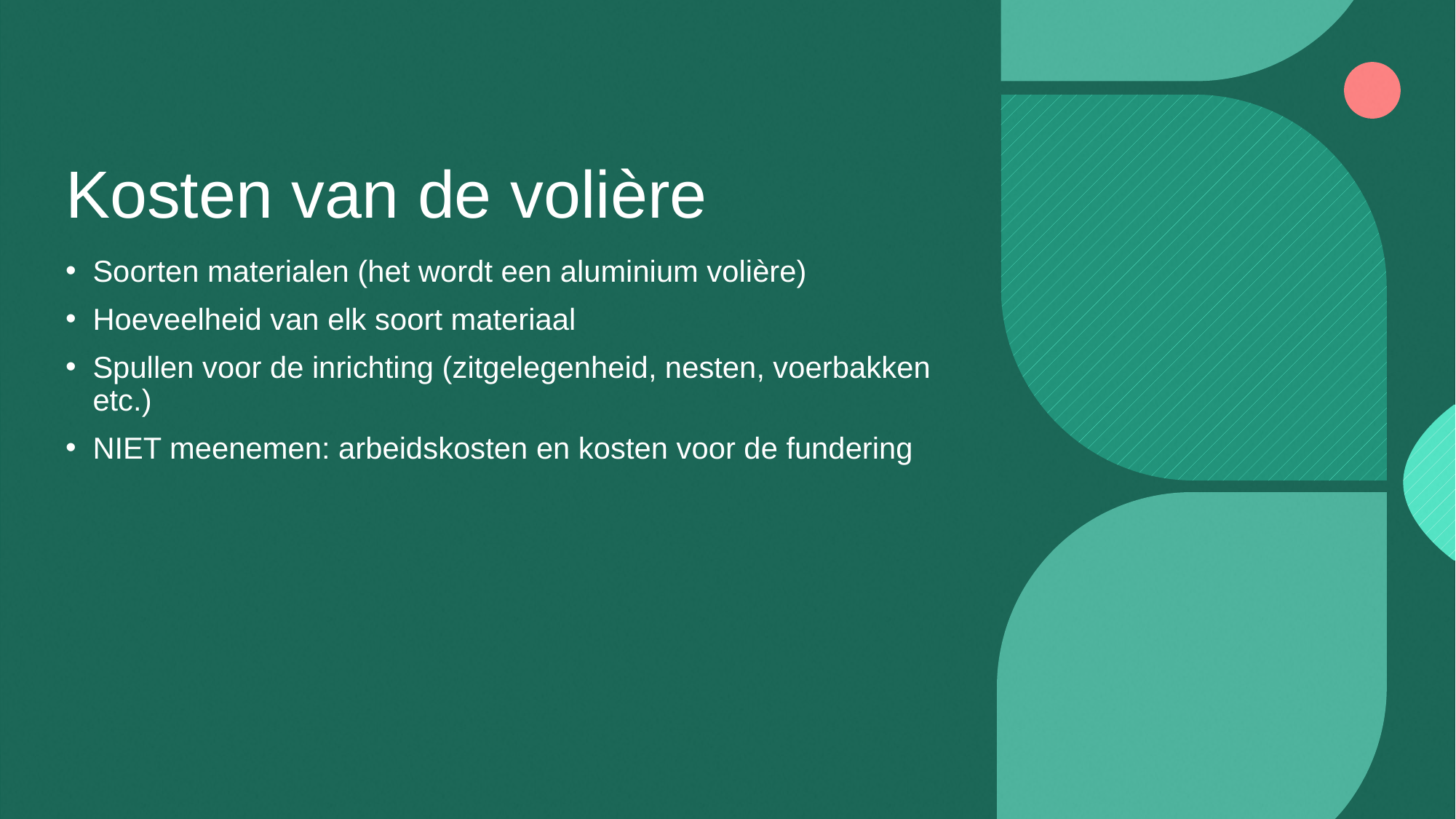

# Kosten van de volière
Soorten materialen (het wordt een aluminium volière)
Hoeveelheid van elk soort materiaal
Spullen voor de inrichting (zitgelegenheid, nesten, voerbakken etc.)
NIET meenemen: arbeidskosten en kosten voor de fundering